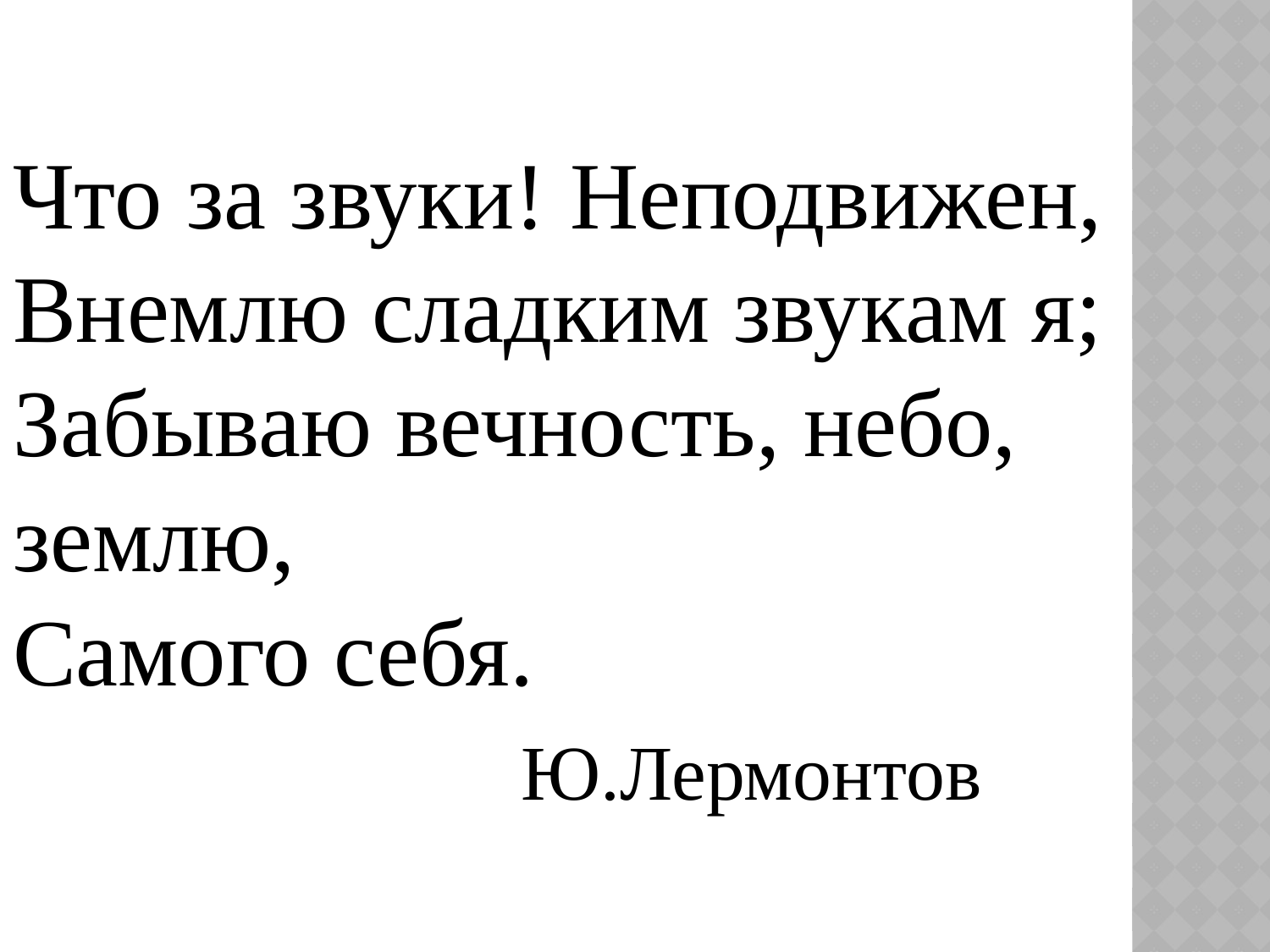

Что за звуки! Неподвижен,
Внемлю сладким звукам я;
Забываю вечность, небо, землю,
Самого себя.
				Ю.Лермонтов